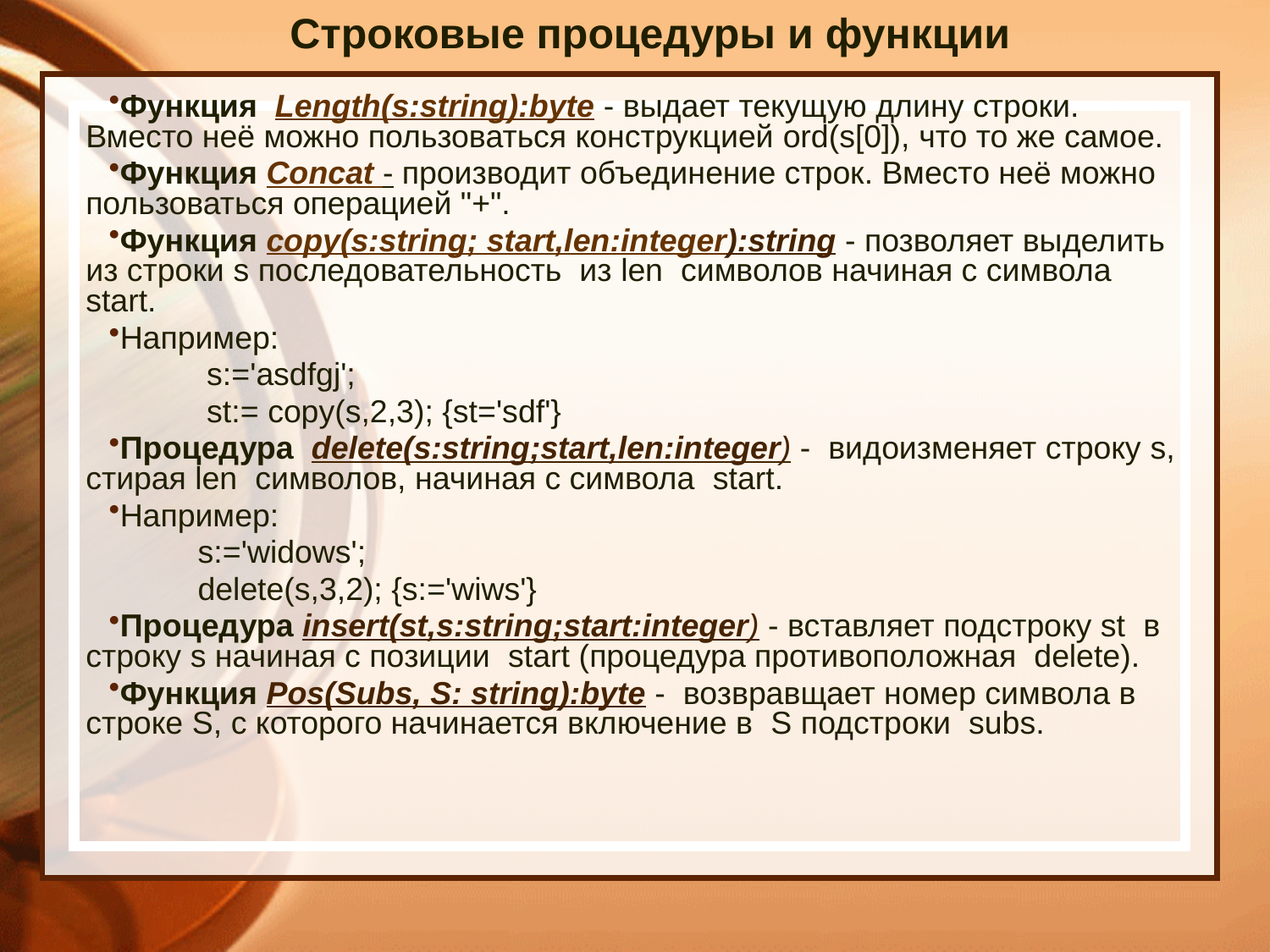

Строковые процедуры и функции
Функция  Length(s:string):byte - выдает текущую длину строки. Вместо неё можно пользоваться конструкцией ord(s[0]), что то же самое.
Функция Concat - производит объединение строк. Вместо неё можно пользоваться операцией "+".
Функция copy(s:string; start,len:integer):string - позволяет выделить из строки s последовательность  из len  символов начиная с символа start.
Например:
           s:='asdfgj';
           st:= copy(s,2,3); {st='sdf'}
Процедура  delete(s:string;start,len:integer) -  видоизменяет строку s,  стирая len  символов, начиная с символа  start.
Например:
          s:='widows';
          delete(s,3,2); {s:='wiws'}
Процедура insert(st,s:string;start:integer) - вставляет подстроку st  в строку s начиная с позиции  start (процедура противоположная  delete).
Функция Pos(Subs, S: string):byte -  возвравщает номер символа в строке S, с которого начинается включение в  S подстроки  subs.

#